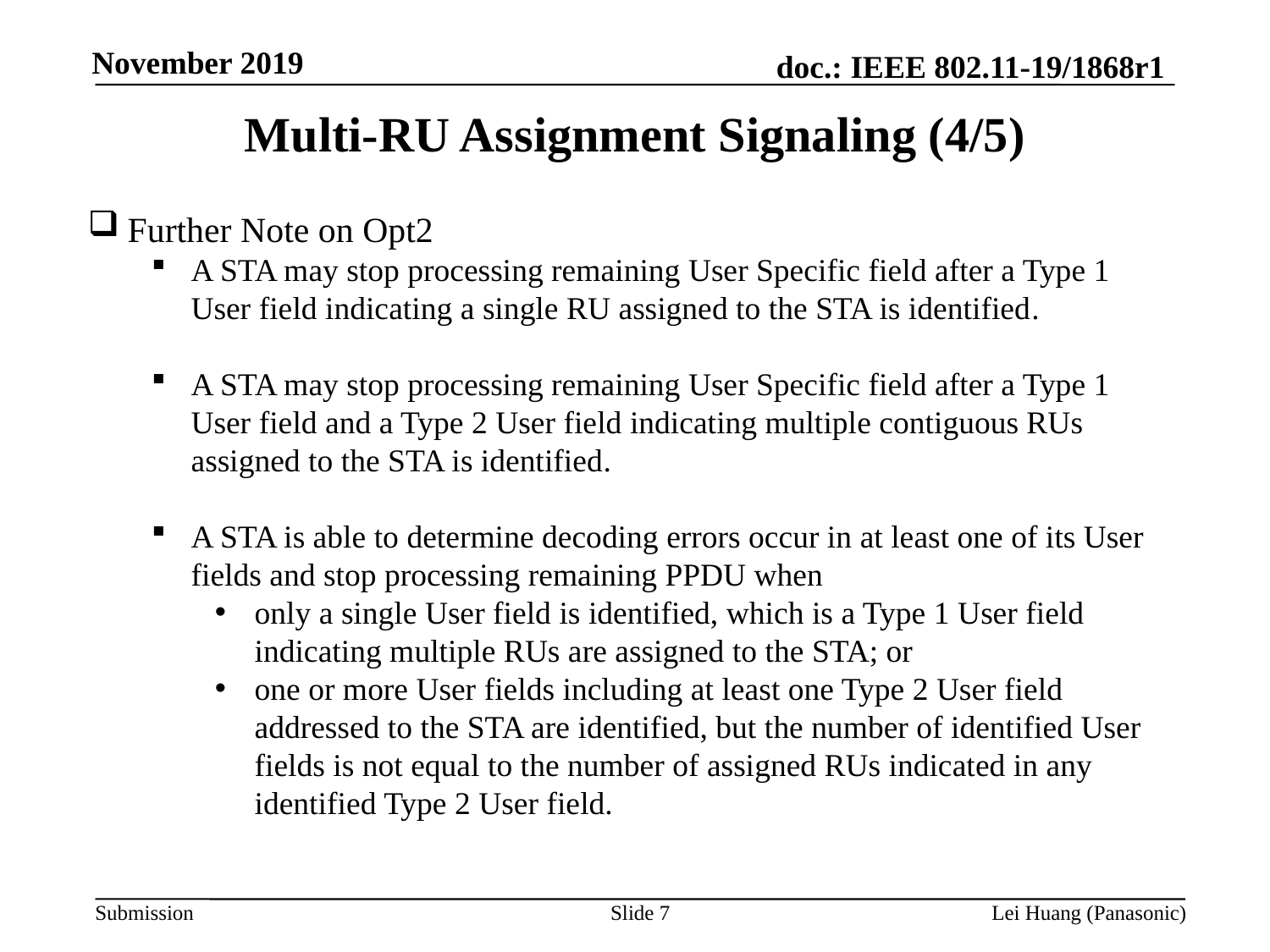

# Multi-RU Assignment Signaling (4/5)
Further Note on Opt2
A STA may stop processing remaining User Specific field after a Type 1 User field indicating a single RU assigned to the STA is identified.

A STA may stop processing remaining User Specific field after a Type 1 User field and a Type 2 User field indicating multiple contiguous RUs assigned to the STA is identified.

A STA is able to determine decoding errors occur in at least one of its User fields and stop processing remaining PPDU when
only a single User field is identified, which is a Type 1 User field indicating multiple RUs are assigned to the STA; or
one or more User fields including at least one Type 2 User field addressed to the STA are identified, but the number of identified User fields is not equal to the number of assigned RUs indicated in any identified Type 2 User field.
Slide 7
Lei Huang (Panasonic)